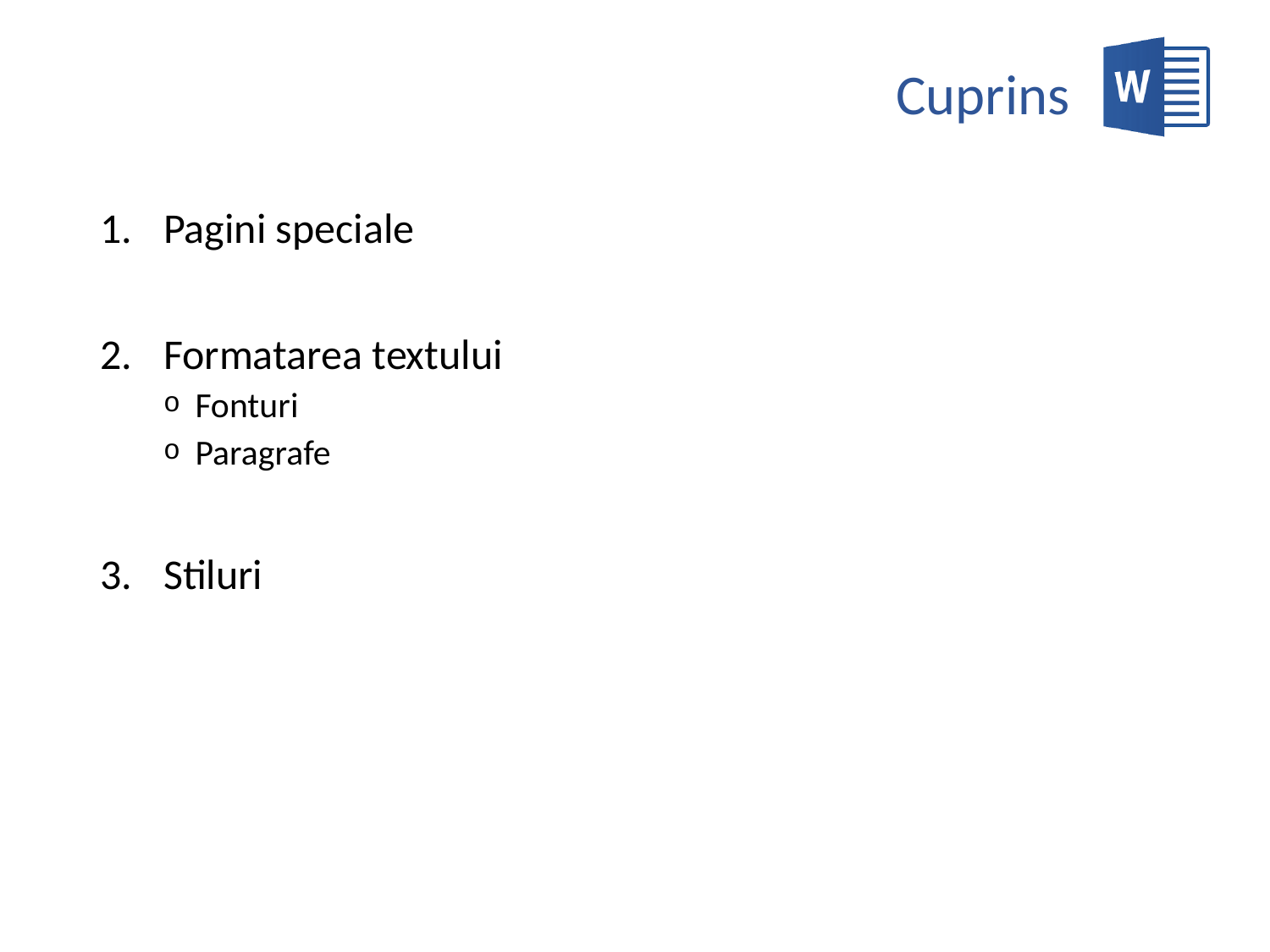

# Cuprins
Pagini speciale

Formatarea textului
Fonturi
Paragrafe

Stiluri